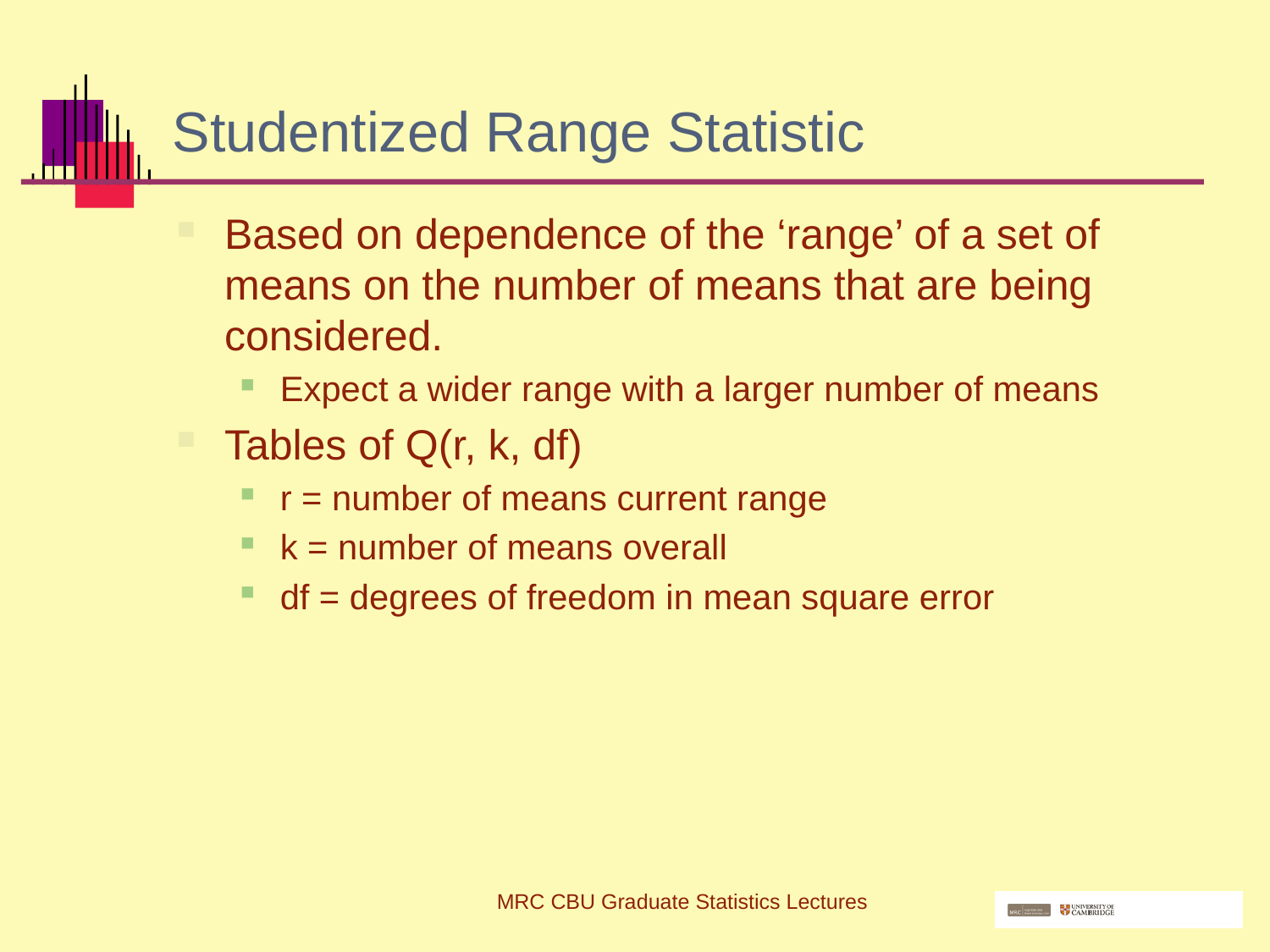

# Studentized Range Statistic
Based on dependence of the ‘range’ of a set of means on the number of means that are being considered.
Expect a wider range with a larger number of means
Tables of Q(r, k, df)
r = number of means current range
k = number of means overall
df = degrees of freedom in mean square error

MRC CBU Graduate Statistics Lectures